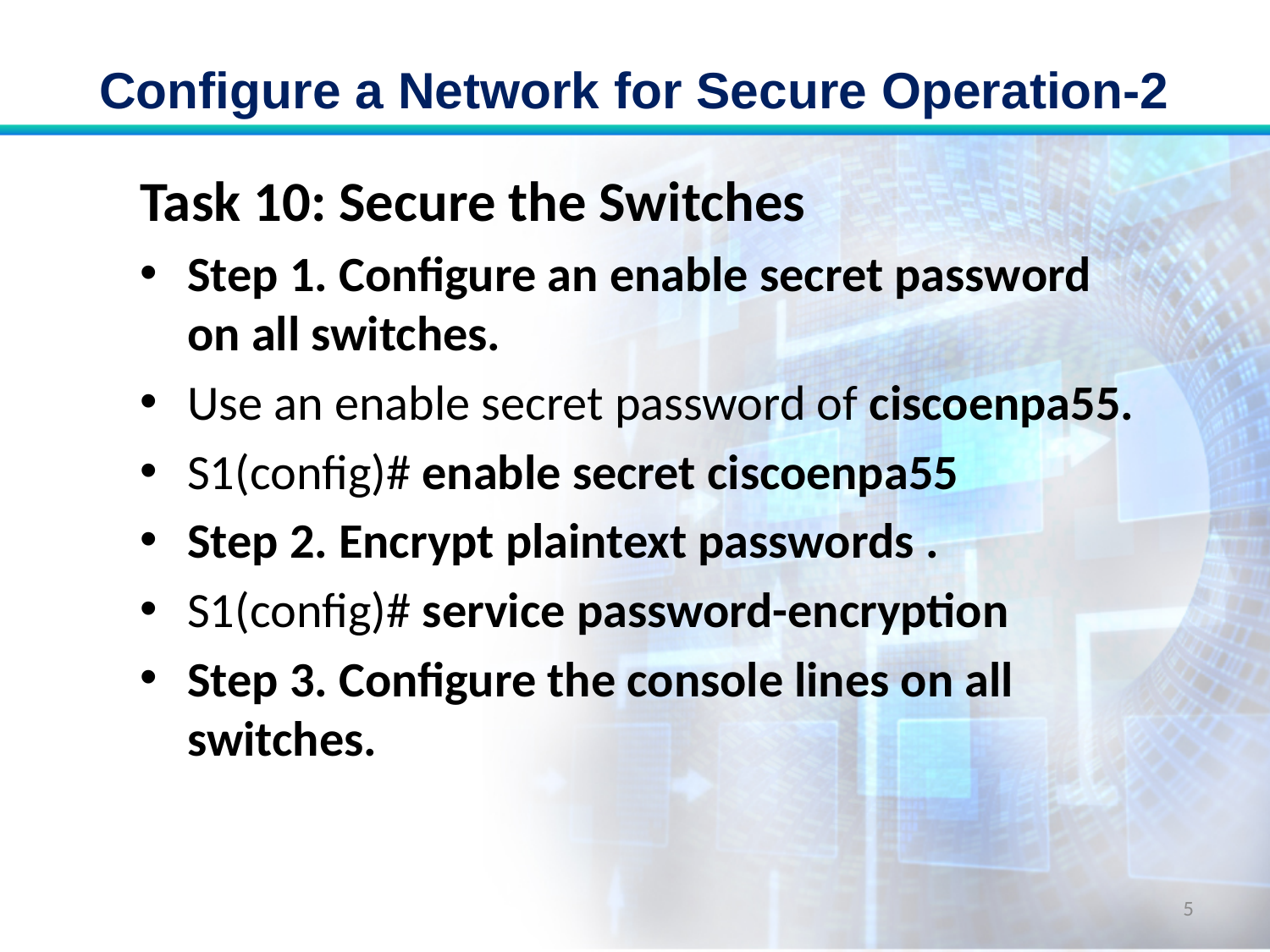

# Configure a Network for Secure Operation-2
Task 10: Secure the Switches
Step 1. Configure an enable secret password on all switches.
Use an enable secret password of ciscoenpa55.
S1(config)# enable secret ciscoenpa55
Step 2. Encrypt plaintext passwords .
S1(config)# service password-encryption
Step 3. Configure the console lines on all switches.

5